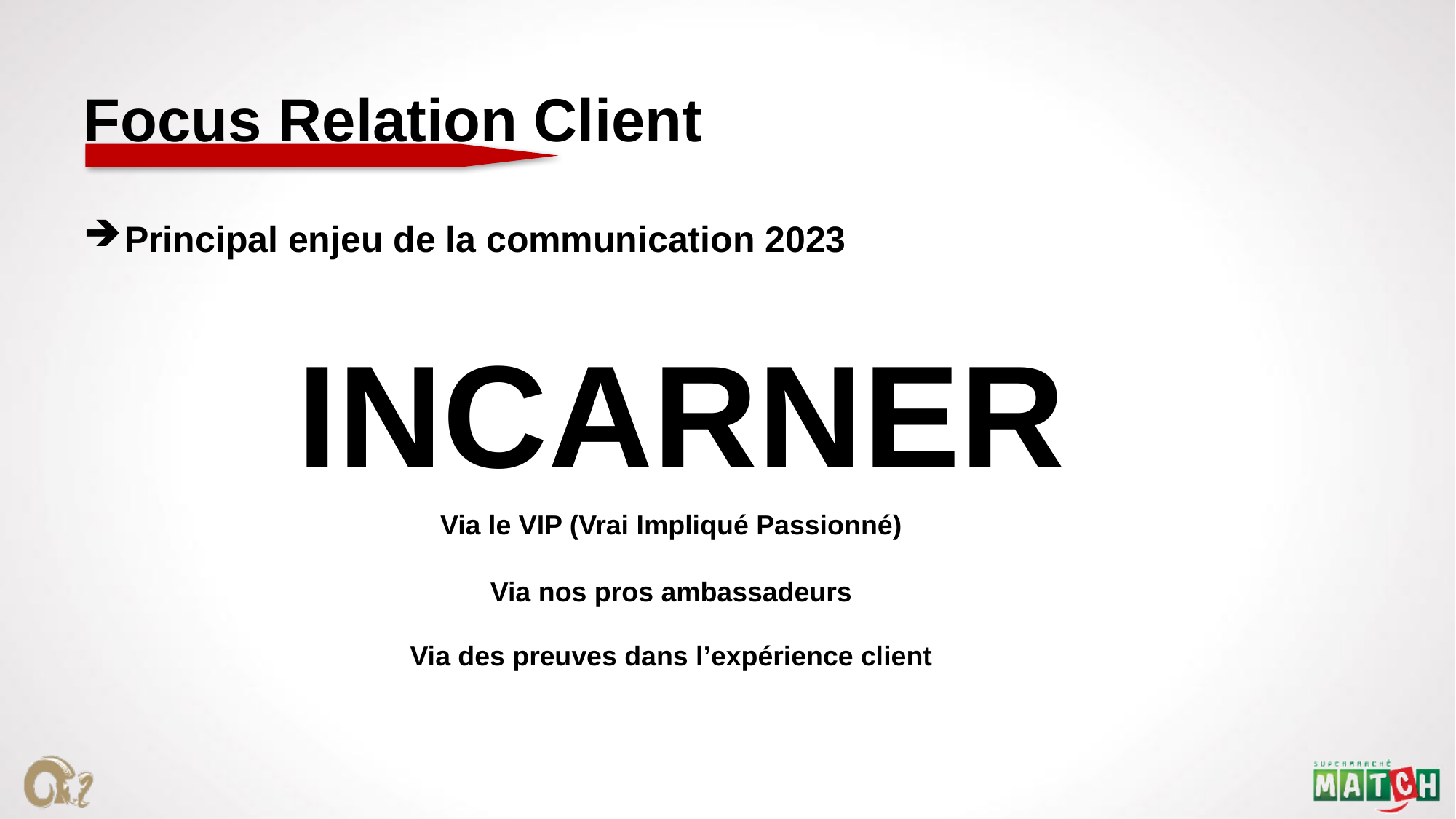

Focus Relation Client

Principal enjeu de la communication 2023

INCARNER
Via le VIP (Vrai Impliqué Passionné)
Via nos pros ambassadeurs
Via des preuves dans l’expérience client